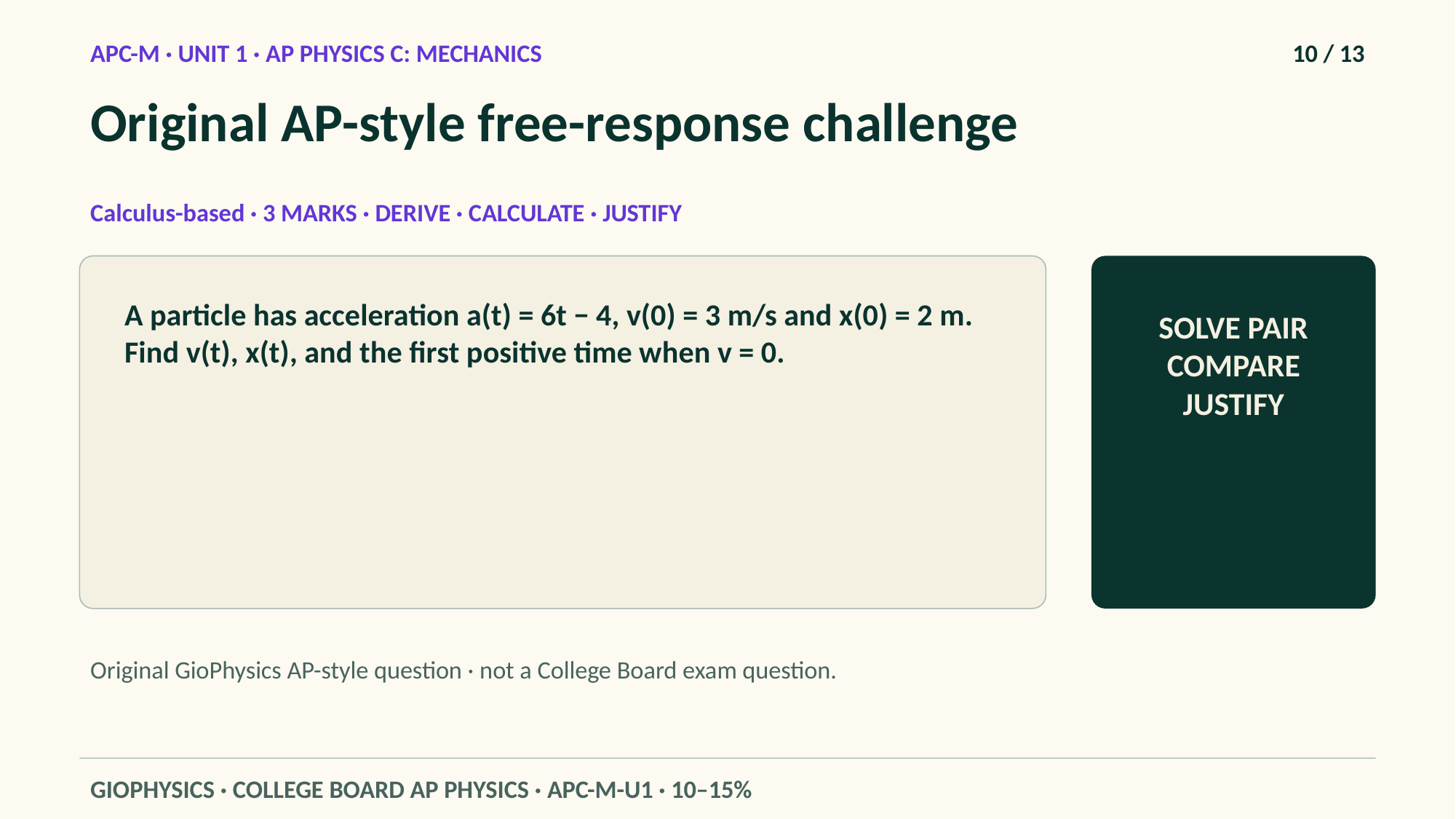

APC-M · UNIT 1 · AP PHYSICS C: MECHANICS
10 / 13
Original AP-style free-response challenge
Calculus-based · 3 MARKS · DERIVE · CALCULATE · JUSTIFY

A particle has acceleration a(t) = 6t − 4, v(0) = 3 m/s and x(0) = 2 m. Find v(t), x(t), and the first positive time when v = 0.
SOLVE PAIR COMPARE JUSTIFY
Original GioPhysics AP-style question · not a College Board exam question.

GIOPHYSICS · COLLEGE BOARD AP PHYSICS · APC-M-U1 · 10–15%